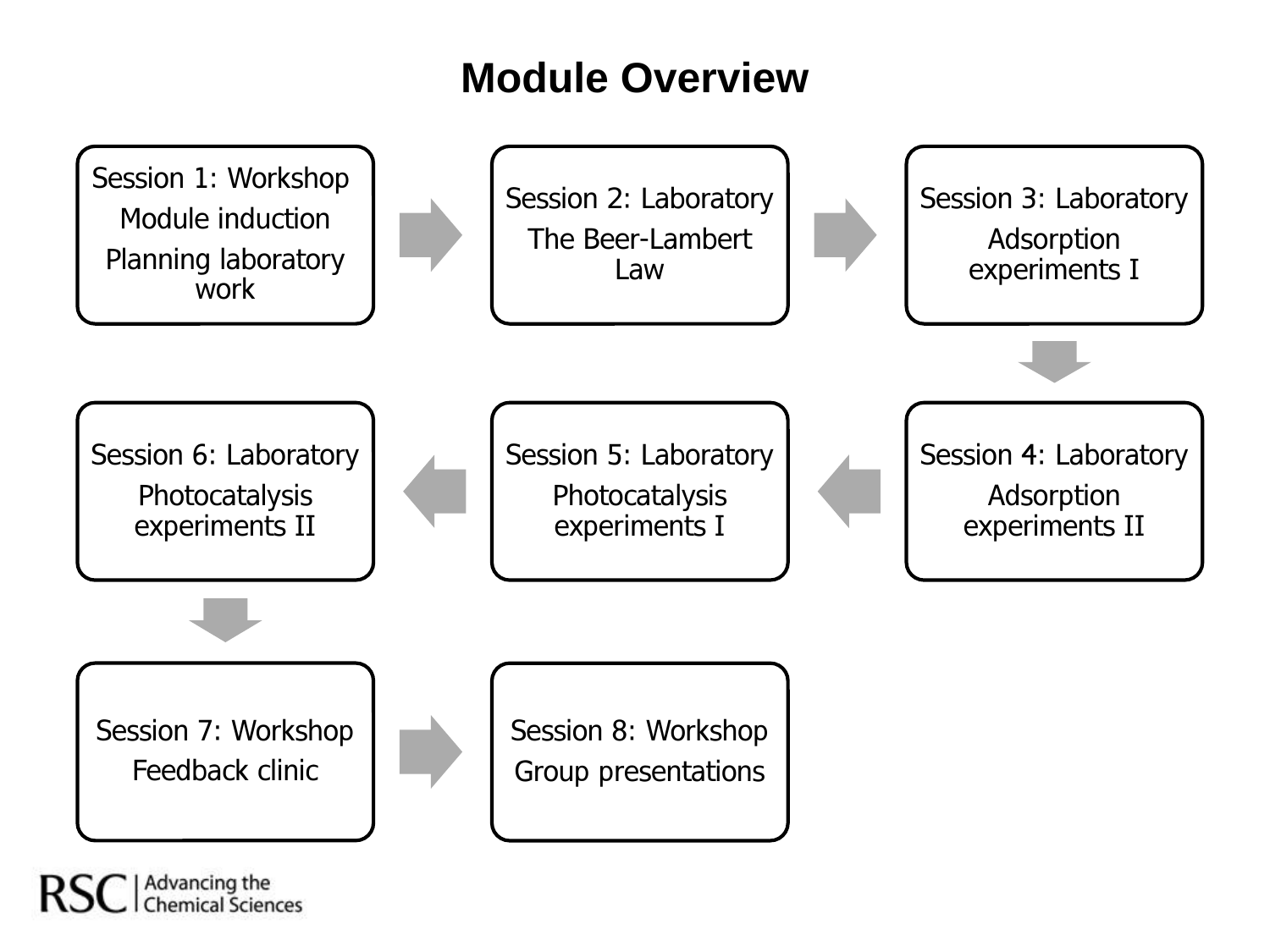

# Module Overview
Session 1: Workshop
Module induction
Planning laboratory work

Session 2: Laboratory
The Beer-Lambert Law

Session 3: Laboratory
Adsorption experiments I

Session 4: Laboratory
Adsorption experiments II

Session 5: Laboratory
Photocatalysis experiments I

Session 6: Laboratory
Photocatalysis experiments II

Session 7: Workshop
Feedback clinic

Session 8: Workshop
Group presentations